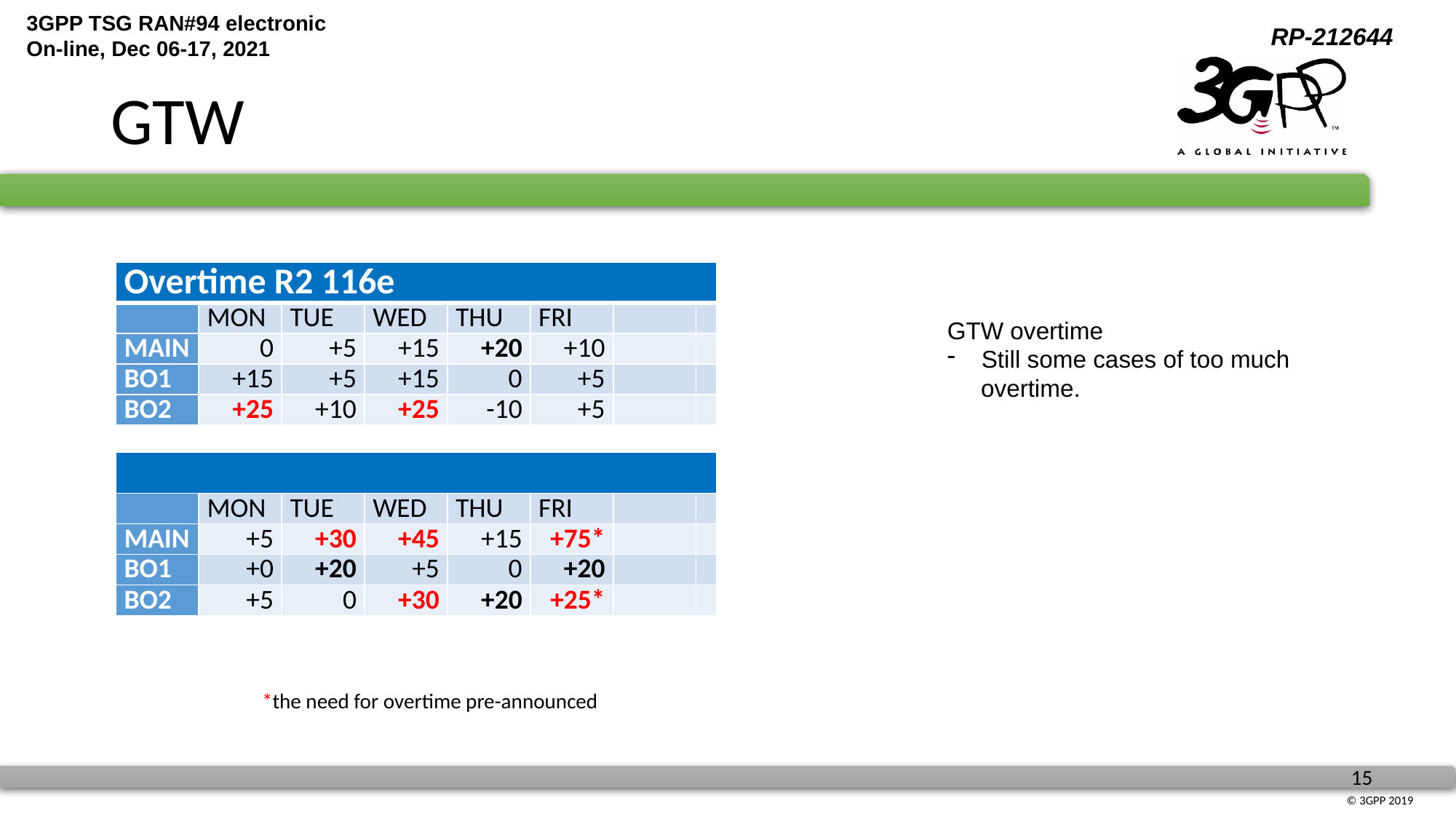

# GTW
| Overtime R2 116e |  |  |  |  |  |  |  |
| --- | --- | --- | --- | --- | --- | --- | --- |
|  | MON | TUE | WED | THU | FRI |  |  |
| MAIN | 0 | +5 | +15 | +20 | +10 |  |  |
| BO1 | +15 | +5 | +15 | 0 | +5 |  |  |
| BO2 | +25 | +10 | +25 | -10 | +5 |  |  |
|  |  |  |  |  |  |  |  |
|  |  |  |  |  |  |  |  |
|  | MON | TUE | WED | THU | FRI |  |  |
| MAIN | +5 | +30 | +45 | +15 | +75\* |  |  |
| BO1 | +0 | +20 | +5 | 0 | +20 |  |  |
| BO2 | +5 | 0 | +30 | +20 | +25\* |  |  |
GTW overtime
Still some cases of too much
     overtime.

*the need for overtime pre-announced